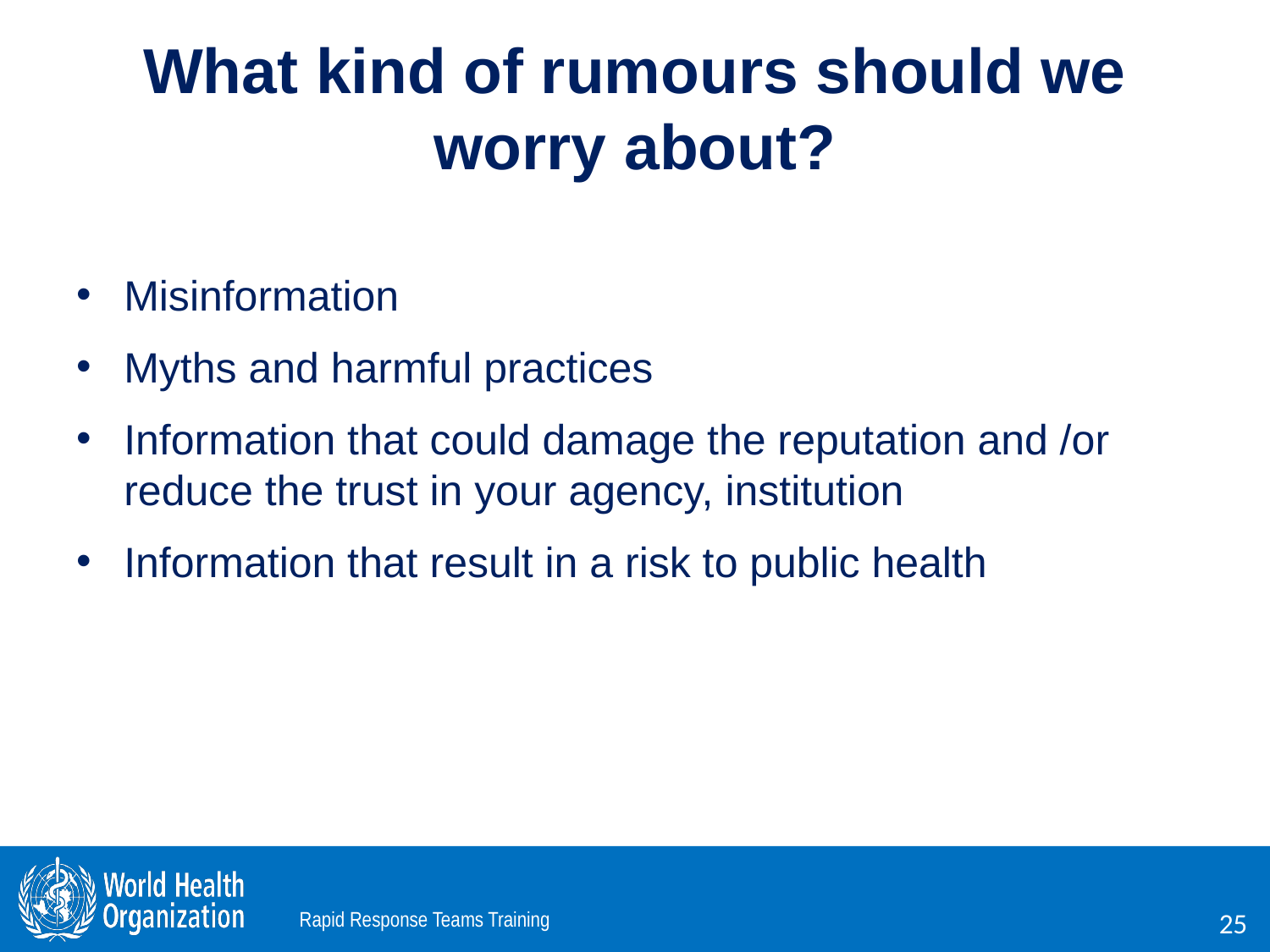

# What kind of rumours should we worry about?
Misinformation
Myths and harmful practices
Information that could damage the reputation and /or reduce the trust in your agency, institution
Information that result in a risk to public health